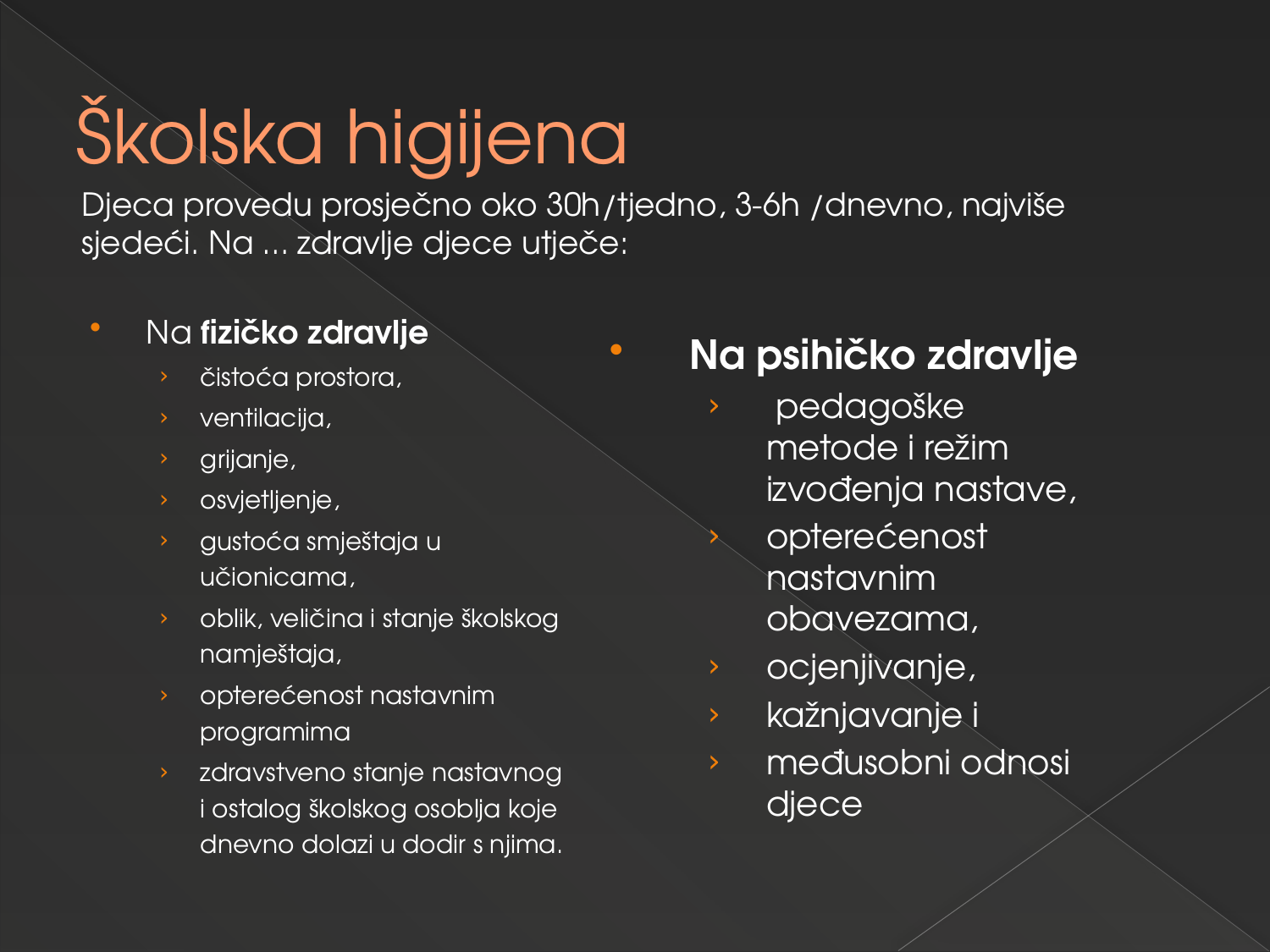

# Školska higijena
Djeca provedu prosječno oko 30h/tjedno, 3-6h /dnevno, najviše sjedeći. Na … zdravlje djece utječe:

Na fizičko zdravlje
čistoća prostora,
ventilacija,
grijanje,
osvjetljenje,
gustoća smještaja u učionicama,
oblik, veličina i stanje školskog namještaja,
opterećenost nastavnim programima
zdravstveno stanje nastavnog i ostalog školskog osoblja koje dnevno dolazi u dodir s njima.

Na psihičko zdravlje
 pedagoške metode i režim izvođenja nastave,
opterećenost nastavnim obavezama,
ocjenjivanje,
kažnjavanje i
međusobni odnosi djece